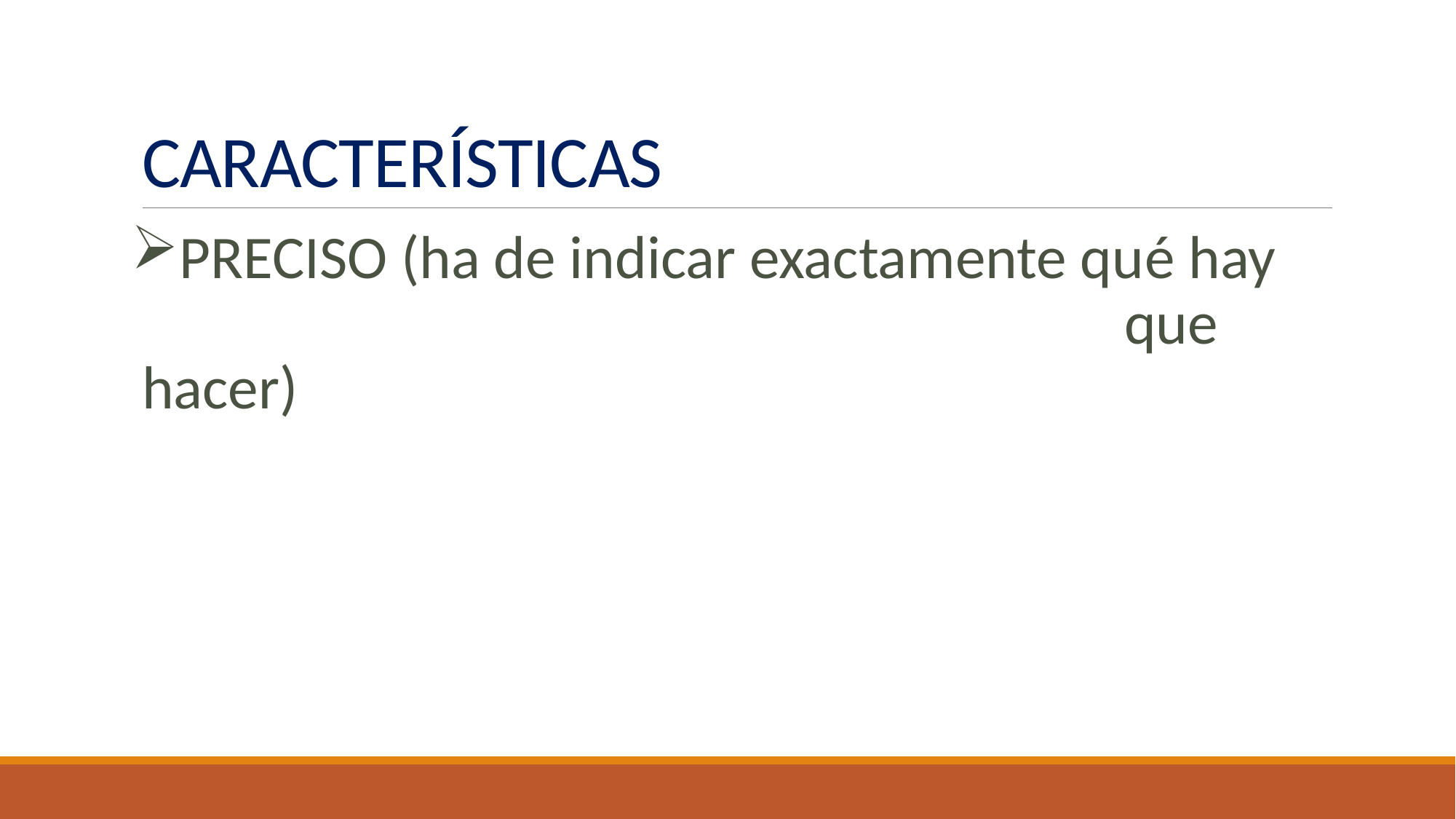

# CARACTERÍSTICAS
PRECISO (ha de indicar exactamente qué hay 									que hacer)